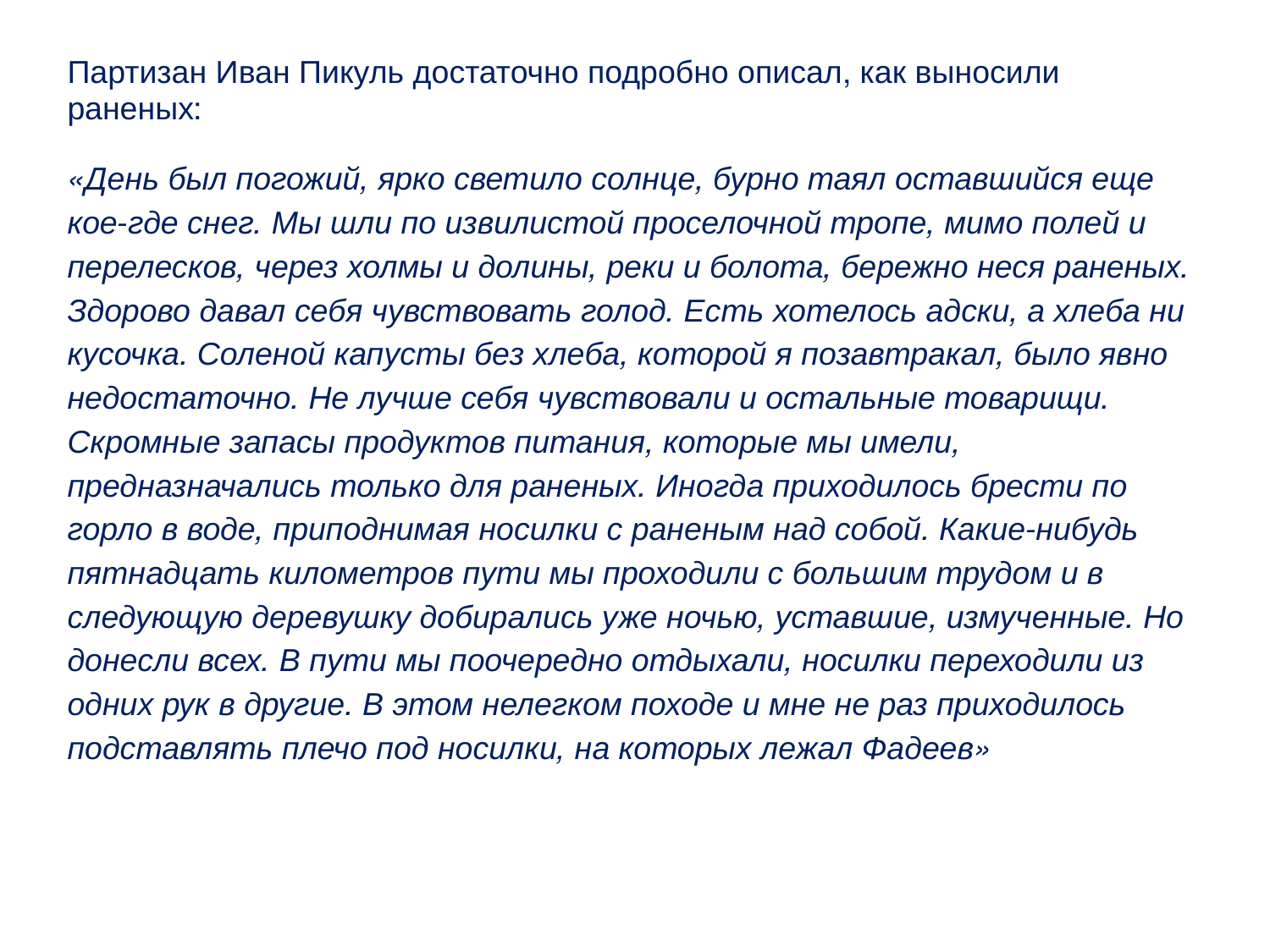

Партизан Иван Пикуль достаточно подробно описал, как выносили раненых:
«День был погожий, ярко светило солнце, бурно таял оставшийся еще кое-где снег. Мы шли по извилистой проселочной тропе, мимо полей и перелесков, через холмы и долины, реки и болота, бережно неся раненых. Здорово давал себя чувствовать голод. Есть хотелось адски, а хлеба ни кусочка. Соленой капусты без хлеба, которой я позавтракал, было явно недостаточно. Не лучше себя чувствовали и остальные товарищи. Скромные запасы продуктов питания, которые мы имели, предназначались только для раненых. Иногда приходилось брести по горло в воде, приподнимая носилки с раненым над собой. Какие-нибудь пятнадцать километров пути мы проходили с большим трудом и в следующую деревушку добирались уже ночью, уставшие, измученные. Но донесли всех. В пути мы поочередно отдыхали, носилки переходили из одних рук в другие. В этом нелегком походе и мне не раз приходилось подставлять плечо под носилки, на которых лежал Фадеев»